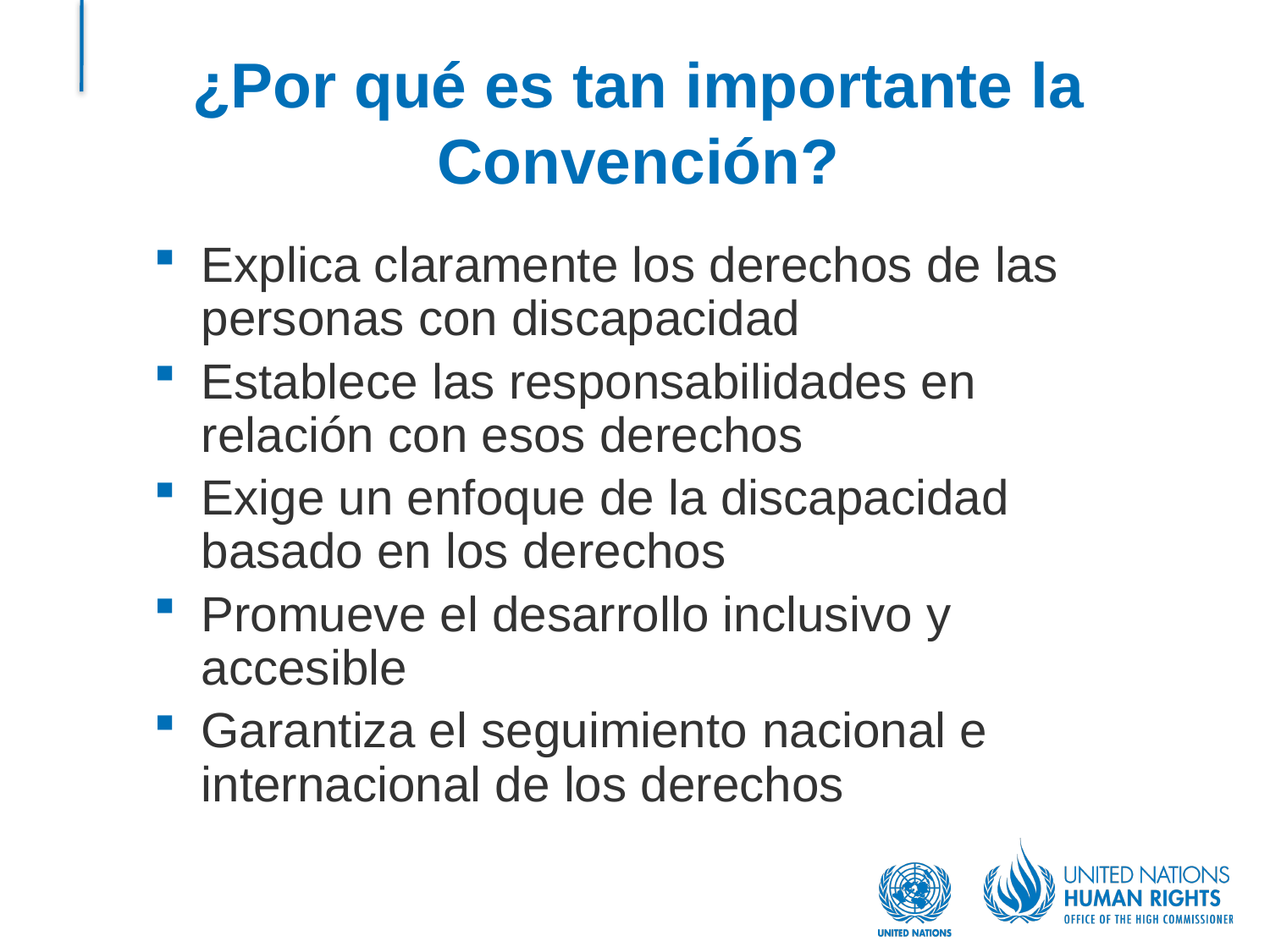

# ¿Por qué es tan importante la Convención?
Explica claramente los derechos de las personas con discapacidad
Establece las responsabilidades en relación con esos derechos
Exige un enfoque de la discapacidad basado en los derechos
Promueve el desarrollo inclusivo y accesible
Garantiza el seguimiento nacional e internacional de los derechos